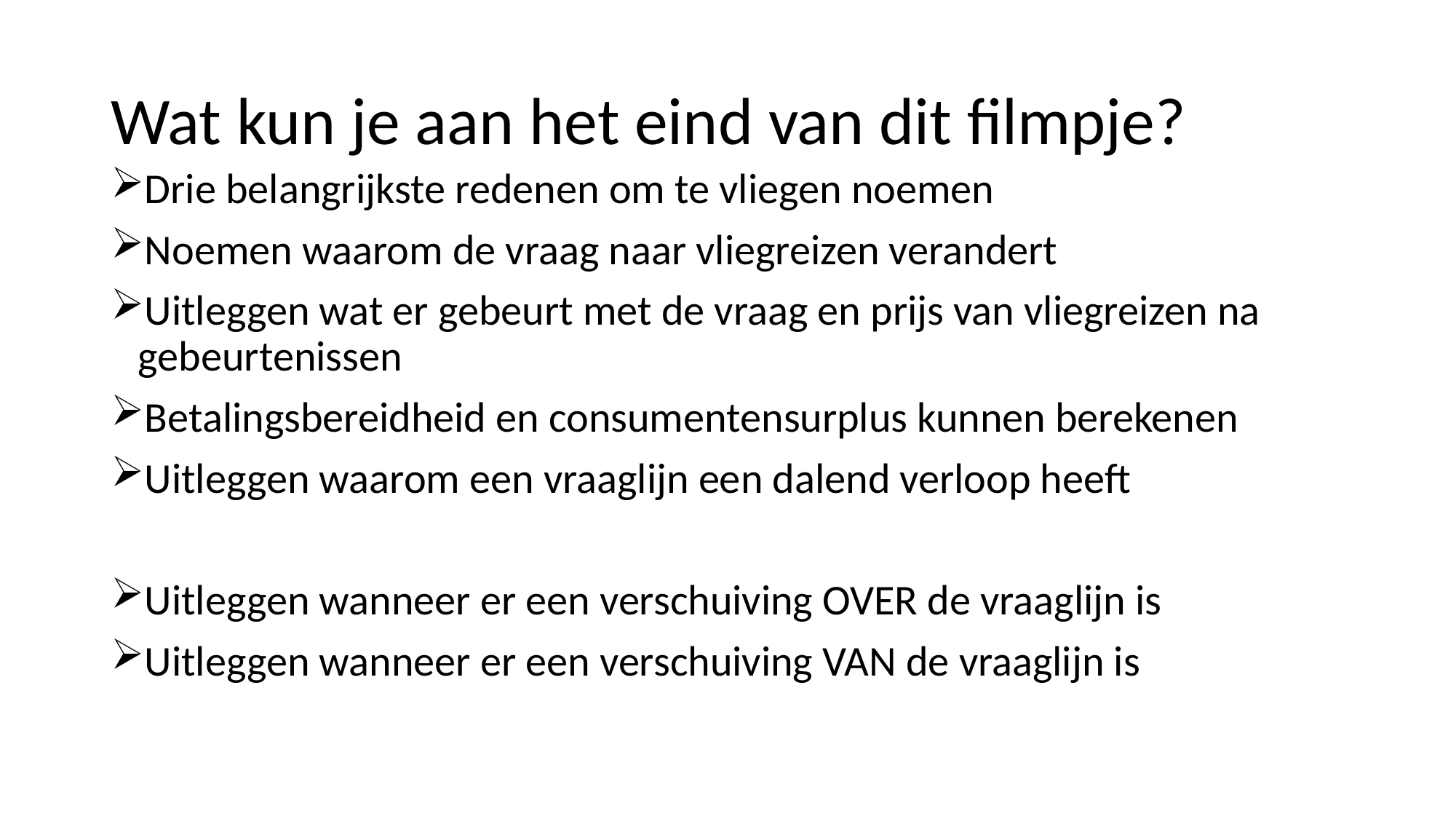

# Wat kun je aan het eind van dit filmpje?
Drie belangrijkste redenen om te vliegen noemen
Noemen waarom de vraag naar vliegreizen verandert
Uitleggen wat er gebeurt met de vraag en prijs van vliegreizen na gebeurtenissen
Betalingsbereidheid en consumentensurplus kunnen berekenen
Uitleggen waarom een vraaglijn een dalend verloop heeft

Uitleggen wanneer er een verschuiving OVER de vraaglijn is
Uitleggen wanneer er een verschuiving VAN de vraaglijn is